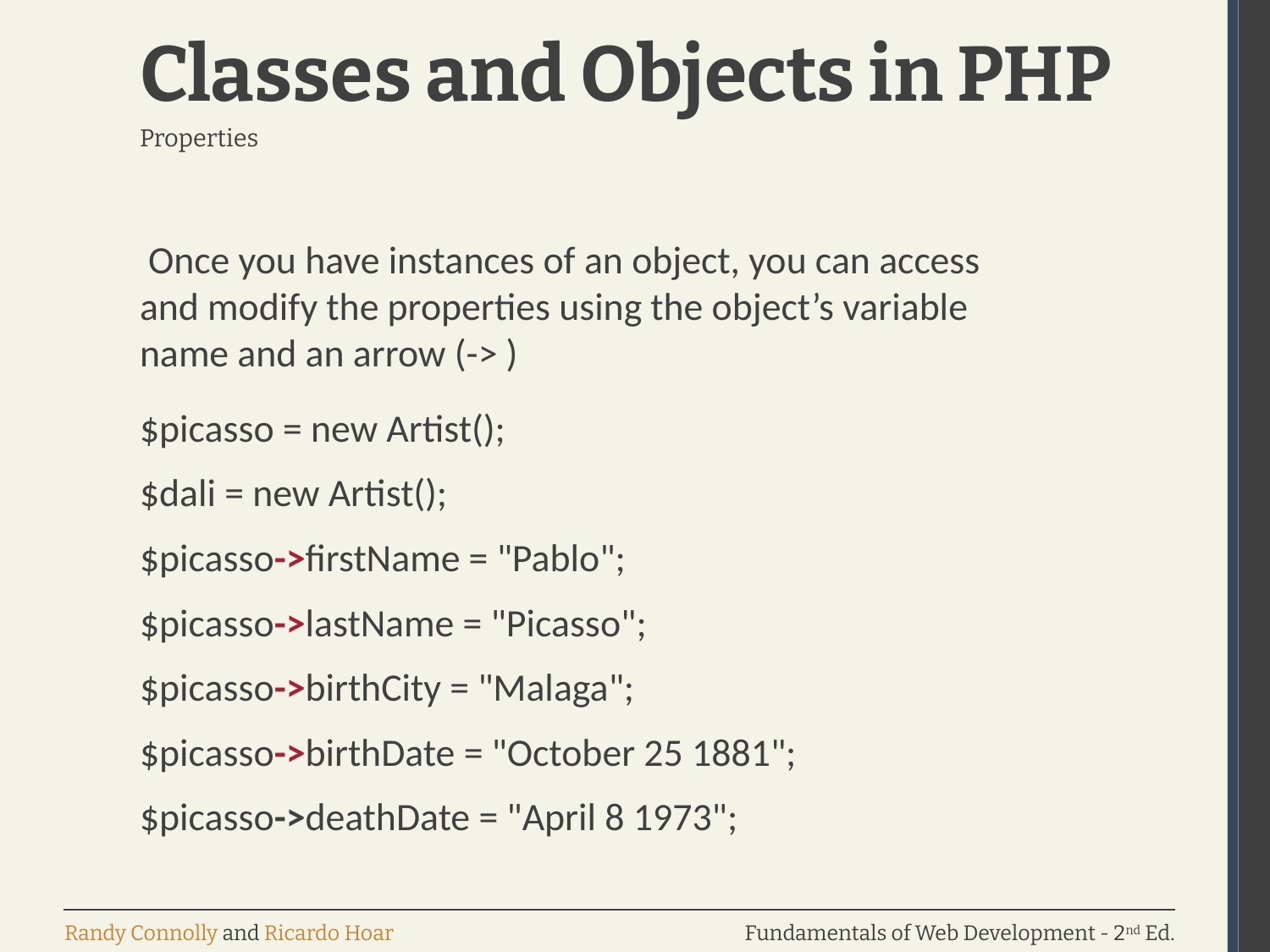

# Classes and Objects in PHP
Properties
 Once you have instances of an object, you can access and modify the properties using the object’s variable name and an arrow (-> )
$picasso = new Artist();
$dali = new Artist();
$picasso->firstName = "Pablo";
$picasso->lastName = "Picasso";
$picasso->birthCity = "Malaga";
$picasso->birthDate = "October 25 1881";
$picasso->deathDate = "April 8 1973";